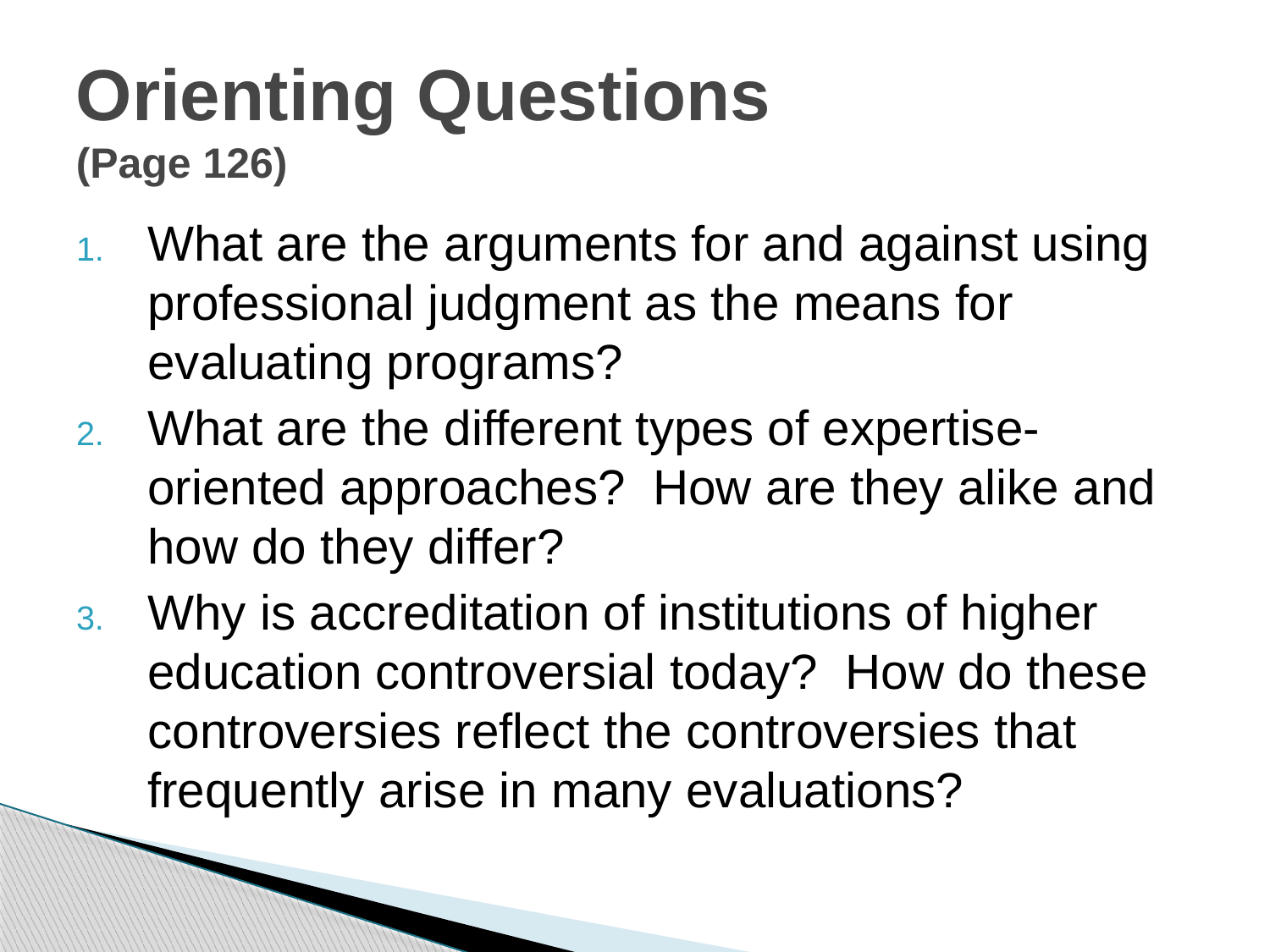

# Orienting Questions (Page 126)
What are the arguments for and against using professional judgment as the means for evaluating programs?
What are the different types of expertise-oriented approaches?  How are they alike and how do they differ?
Why is accreditation of institutions of higher education controversial today?  How do these controversies reflect the controversies that frequently arise in many evaluations?